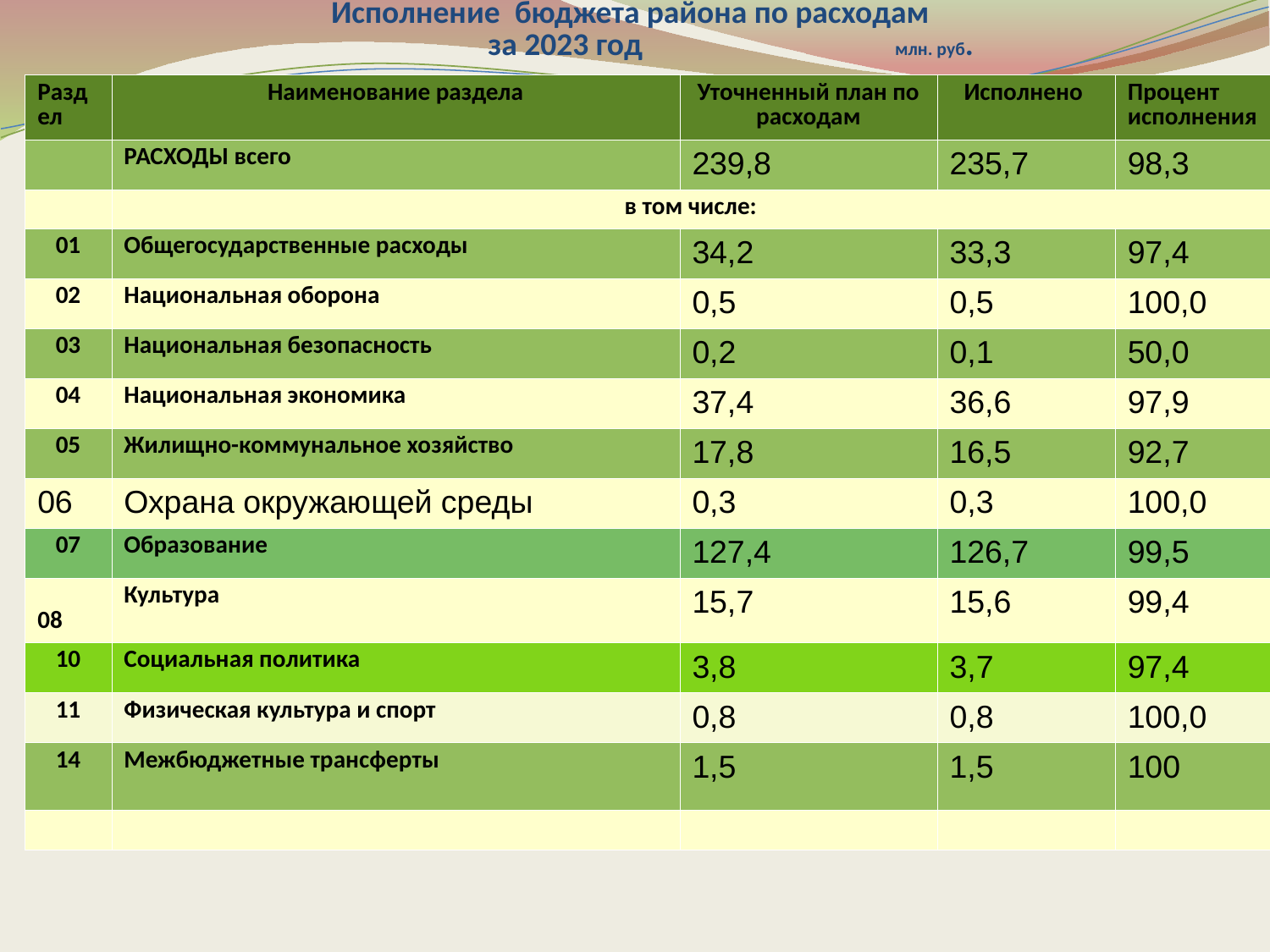

# Исполнение  бюджета района по расходам за 2023 год                                   млн. руб.
| Раздел | Наименование раздела | Уточненный план по расходам | Исполнено | Процент исполнения |
| --- | --- | --- | --- | --- |
|  | РАСХОДЫ всего | 239,8 | 235,7 | 98,3 |
|  | в том числе: |  |  |  |
| 01 | Общегосударственные расходы | 34,2 | 33,3 | 97,4 |
| 02 | Национальная оборона | 0,5 | 0,5 | 100,0 |
| 03 | Национальная безопасность | 0,2 | 0,1 | 50,0 |
| 04 | Национальная экономика | 37,4 | 36,6 | 97,9 |
| 05 | Жилищно-коммунальное хозяйство | 17,8 | 16,5 | 92,7 |
| 06 | Охрана окружающей среды | 0,3 | 0,3 | 100,0 |
| 07 | Образование | 127,4 | 126,7 | 99,5 |
| 08 | Культура | 15,7 | 15,6 | 99,4 |
| 10 | Социальная политика | 3,8 | 3,7 | 97,4 |
| 11 | Физическая культура и спорт | 0,8 | 0,8 | 100,0 |
| 14 | Межбюджетные трансферты | 1,5 | 1,5 | 100 |
|  |  |  |  |  |